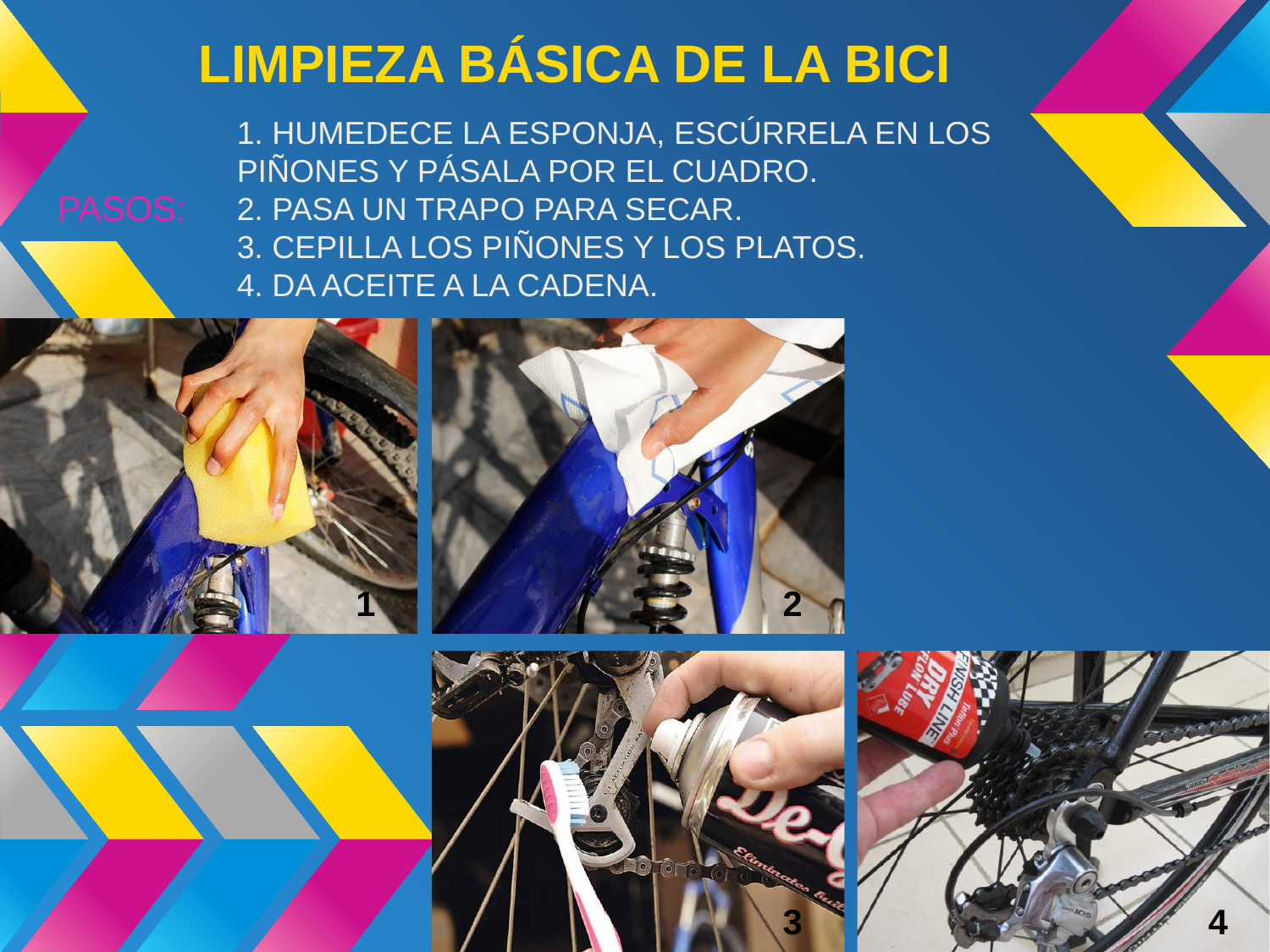

# LIMPIEZA BÁSICA DE LA BICI
1. HUMEDECE LA ESPONJA, ESCÚRRELA EN LOS PIÑONES Y PÁSALA POR EL CUADRO.
2. PASA UN TRAPO PARA SECAR.
3. CEPILLA LOS PIÑONES Y LOS PLATOS.
4. DA ACEITE A LA CADENA.
PASOS:

1
2

3
4